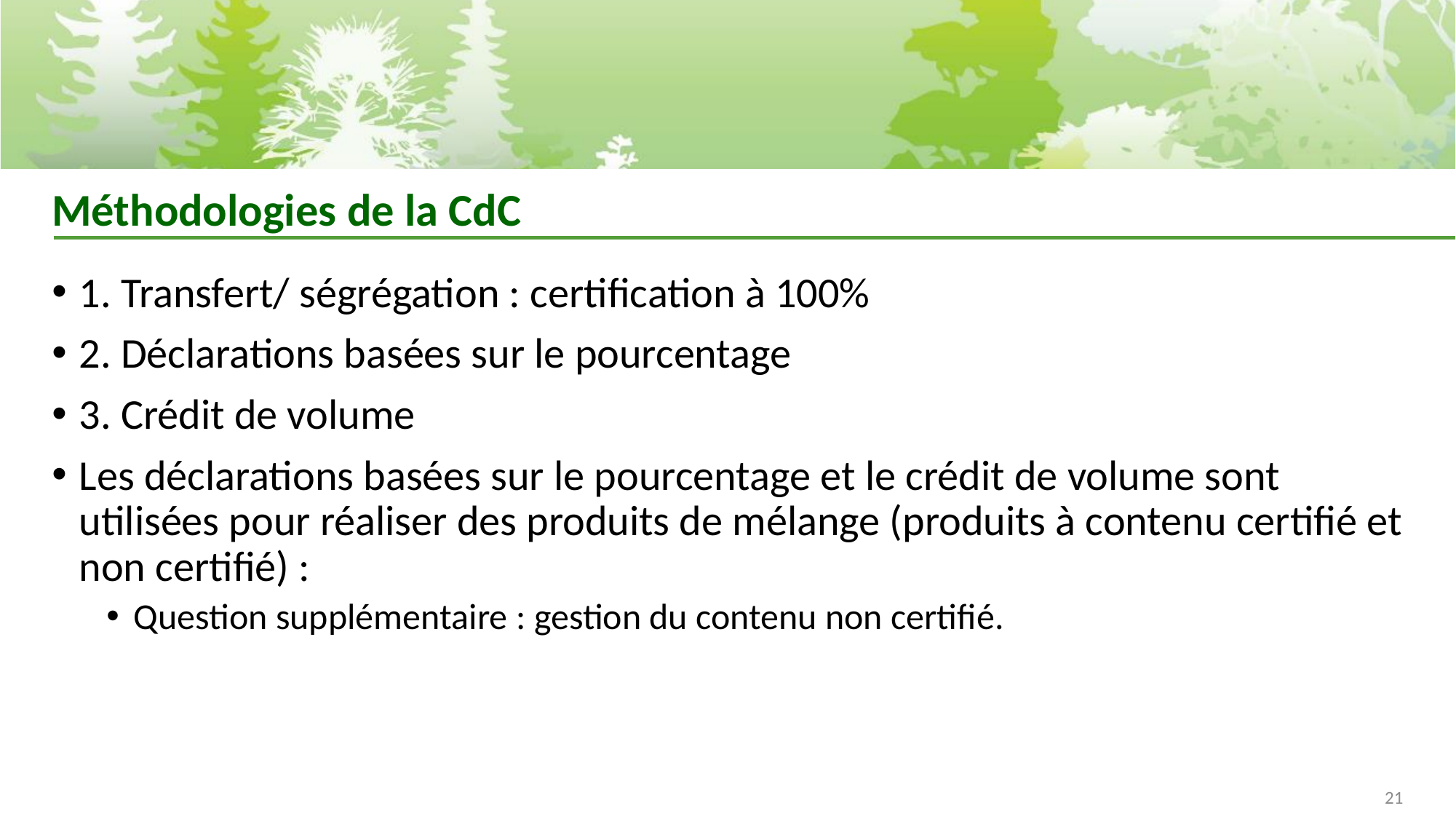

# Méthodologies de la CdC
1. Transfert/ ségrégation : certification à 100%
2. Déclarations basées sur le pourcentage
3. Crédit de volume
Les déclarations basées sur le pourcentage et le crédit de volume sont utilisées pour réaliser des produits de mélange (produits à contenu certifié et non certifié) :
Question supplémentaire : gestion du contenu non certifié.

21